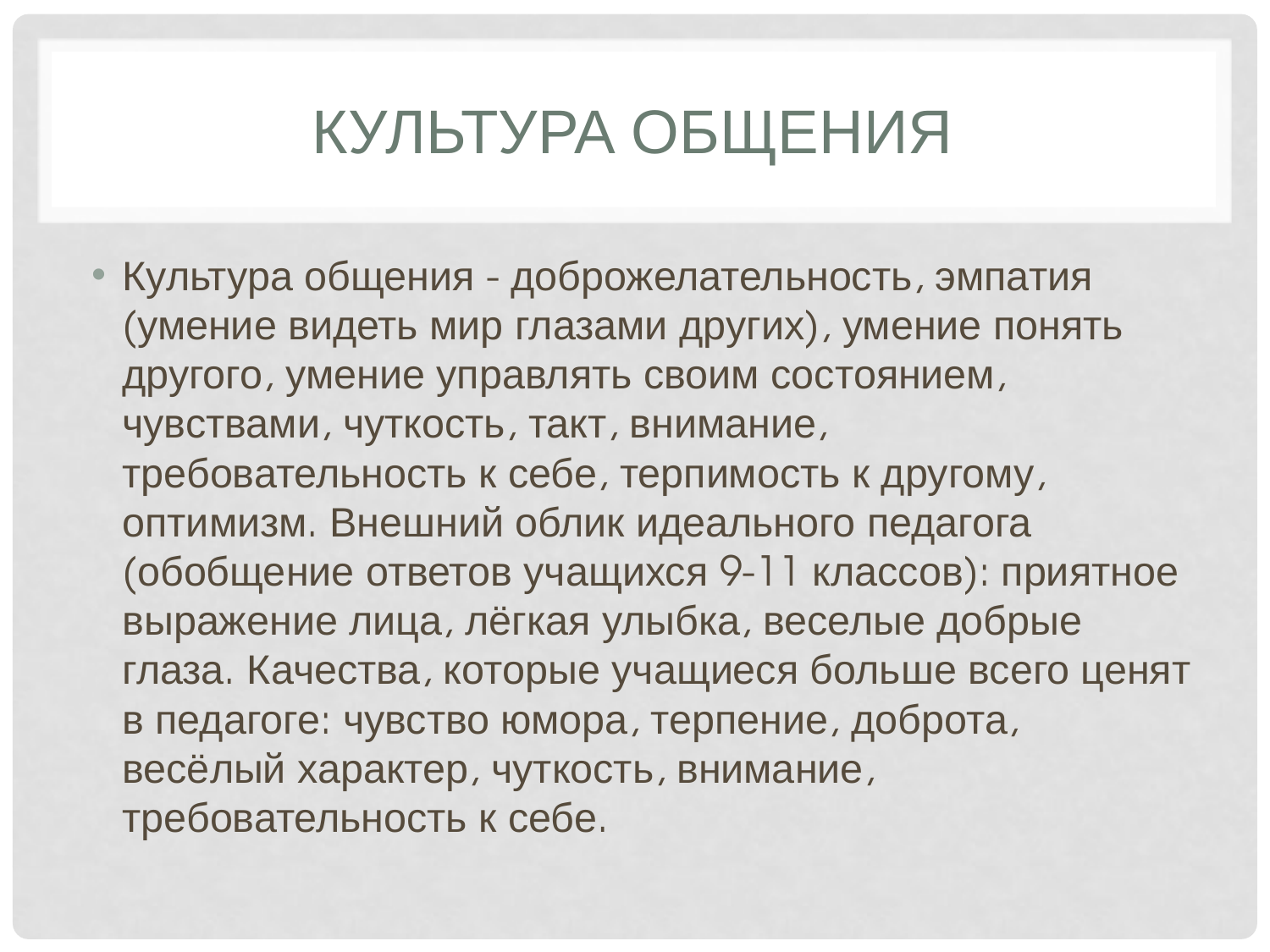

# Культура общения
Культура общения - доброжелательность, эмпатия (умение видеть мир глазами других), умение понять другого, умение управлять своим состоянием, чувствами, чуткость, такт, внимание,  требовательность к себе, терпимость к другому, оптимизм. Внешний облик идеального педагога (обобщение ответов учащихся 9-11 классов): приятное выражение лица, лёгкая улыбка, веселые добрые глаза. Качества, которые учащиеся больше всего ценят в педагоге: чувство юмора, терпение, доброта, весёлый характер, чуткость, внимание, требовательность к себе.